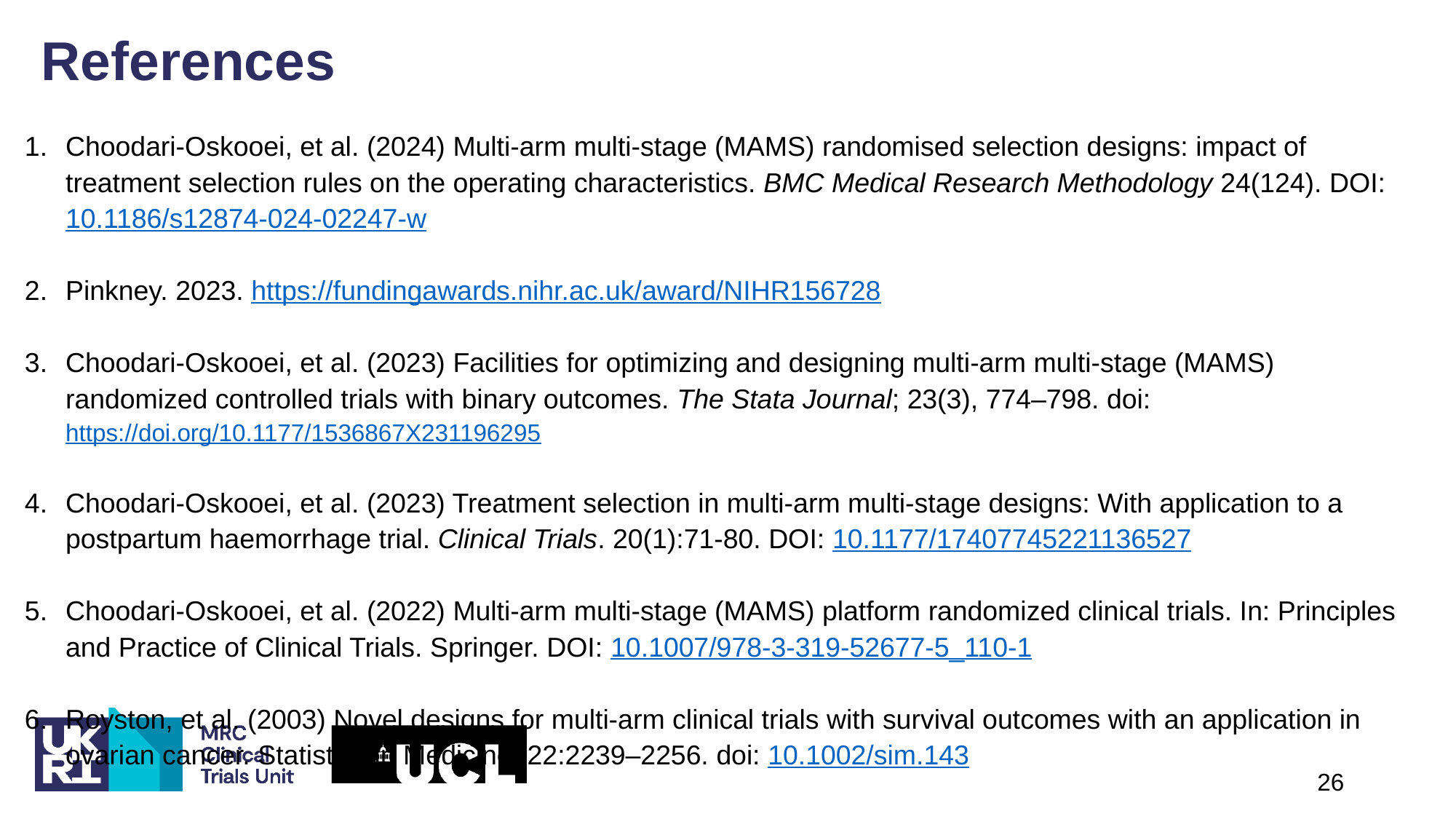

# References
Choodari-Oskooei, et al. (2024) Multi-arm multi-stage (MAMS) randomised selection designs: impact of treatment selection rules on the operating characteristics. BMC Medical Research Methodology 24(124). DOI: 10.1186/s12874-024-02247-w

Pinkney. 2023. https://fundingawards.nihr.ac.uk/award/NIHR156728

Choodari-Oskooei, et al. (2023) Facilities for optimizing and designing multi-arm multi-stage (MAMS) randomized controlled trials with binary outcomes. The Stata Journal; 23(3), 774–798. doi: https://doi.org/10.1177/1536867X231196295

Choodari-Oskooei, et al. (2023) Treatment selection in multi-arm multi-stage designs: With application to a postpartum haemorrhage trial. Clinical Trials. 20(1):71-80. DOI: 10.1177/17407745221136527

Choodari-Oskooei, et al. (2022) Multi-arm multi-stage (MAMS) platform randomized clinical trials. In: Principles and Practice of Clinical Trials. Springer. DOI: 10.1007/978-3-319-52677-5_110-1

Royston, et al. (2003) Novel designs for multi-arm clinical trials with survival outcomes with an application in ovarian cancer. Statistics in Medicine. 22:2239–2256. doi: 10.1002/sim.143

26